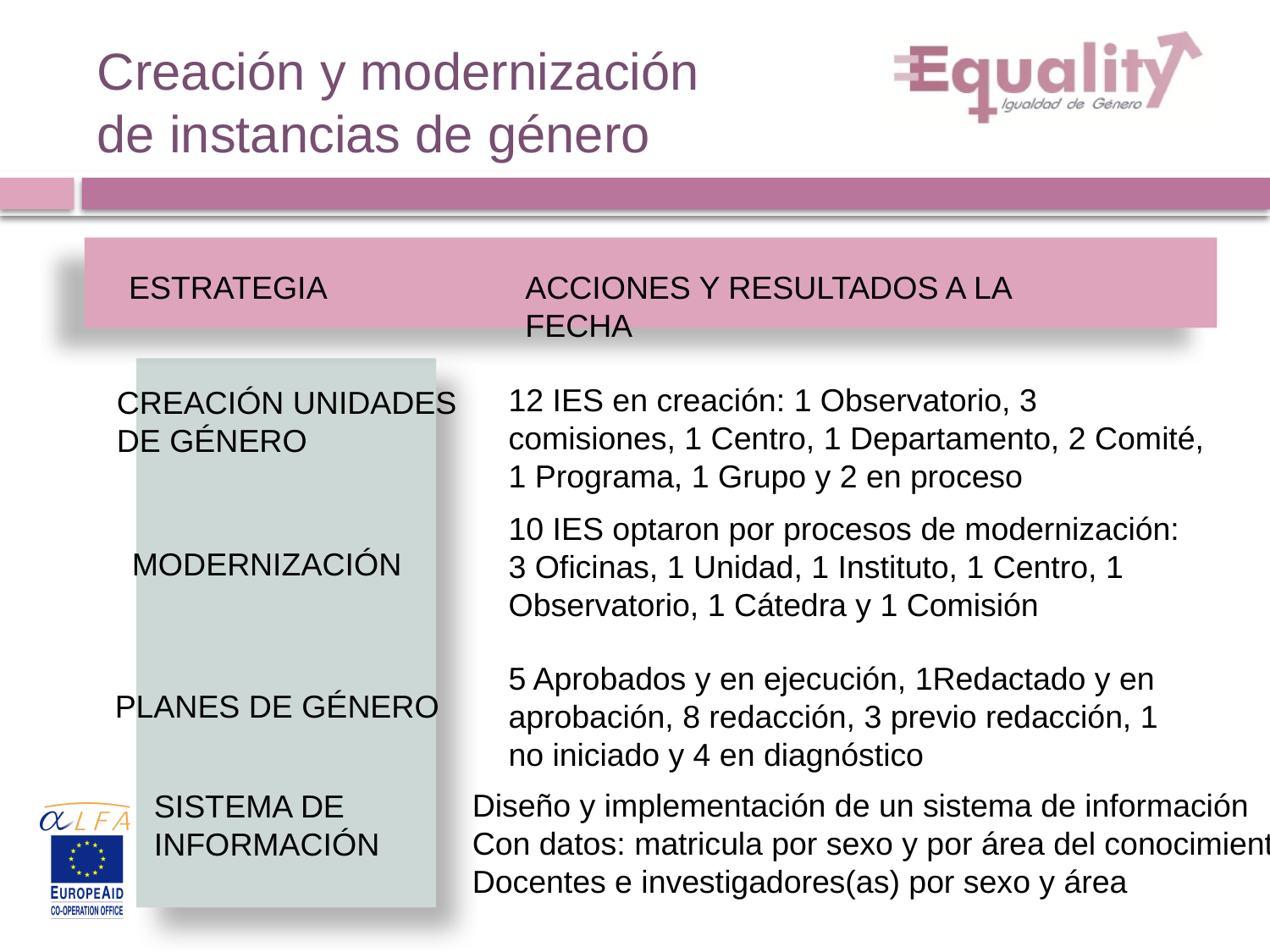

# Creación y modernización de instancias de género

ACCIONES Y RESULTADOS A LA FECHA
ESTRATEGIA

12 IES en creación: 1 Observatorio, 3 comisiones, 1 Centro, 1 Departamento, 2 Comité, 1 Programa, 1 Grupo y 2 en proceso
CREACIÓN UNIDADES
DE GÉNERO
10 IES optaron por procesos de modernización: 3 Oficinas, 1 Unidad, 1 Instituto, 1 Centro, 1 Observatorio, 1 Cátedra y 1 Comisión
MODERNIZACIÓN
5 Aprobados y en ejecución, 1Redactado y en aprobación, 8 redacción, 3 previo redacción, 1 no iniciado y 4 en diagnóstico
PLANES DE GÉNERO
Diseño y implementación de un sistema de información
Con datos: matricula por sexo y por área del conocimiento
Docentes e investigadores(as) por sexo y área
SISTEMA DE
INFORMACIÓN